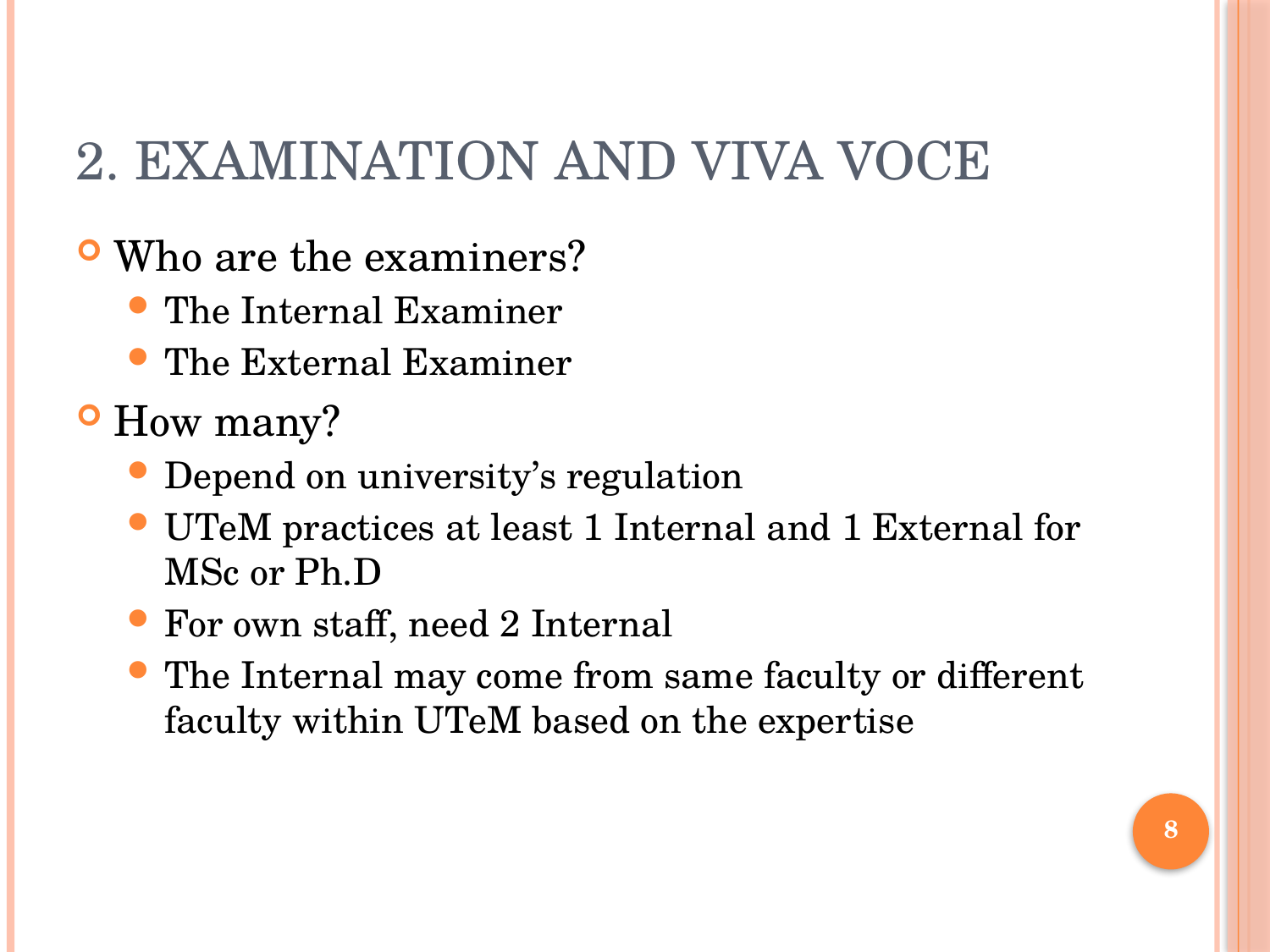

# 2. EXAMINATION AND VIVA VOCE
Who are the examiners?
The Internal Examiner
The External Examiner
How many?
Depend on university’s regulation
UTeM practices at least 1 Internal and 1 External for MSc or Ph.D
For own staff, need 2 Internal
The Internal may come from same faculty or different faculty within UTeM based on the expertise
8